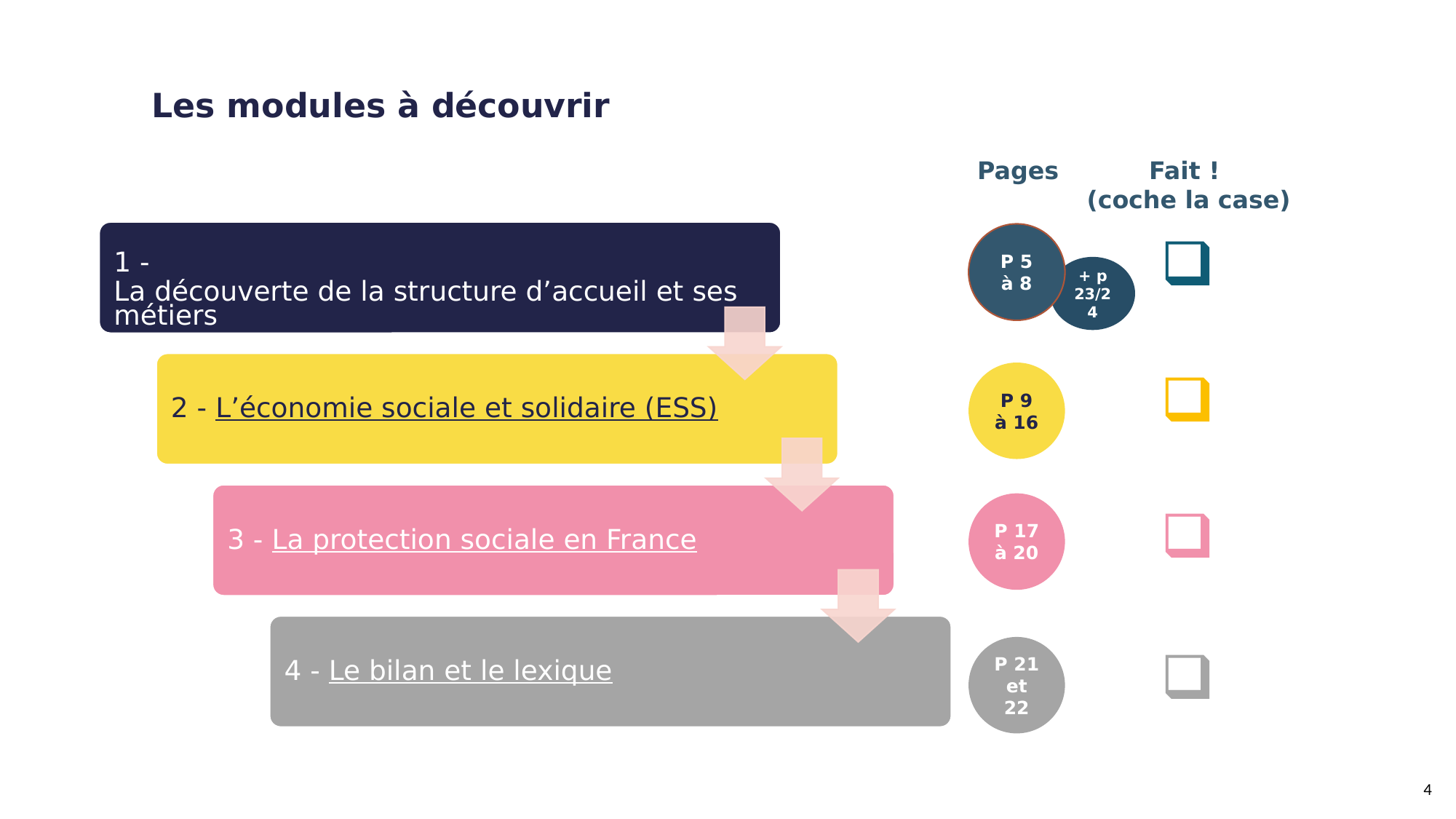

Les modules à découvrir
Fait !
(coche la case)
Pages
1 - La découverte de la structure d’accueil et ses métiers
2 - L’économie sociale et solidaire (ESS)
3 - La protection sociale en France
4 - Le bilan et le lexique

P 5 à 8
.
+ p 23/24
P 9 à 16
.
P 17 à 20
.
P 21 et 22
.
4